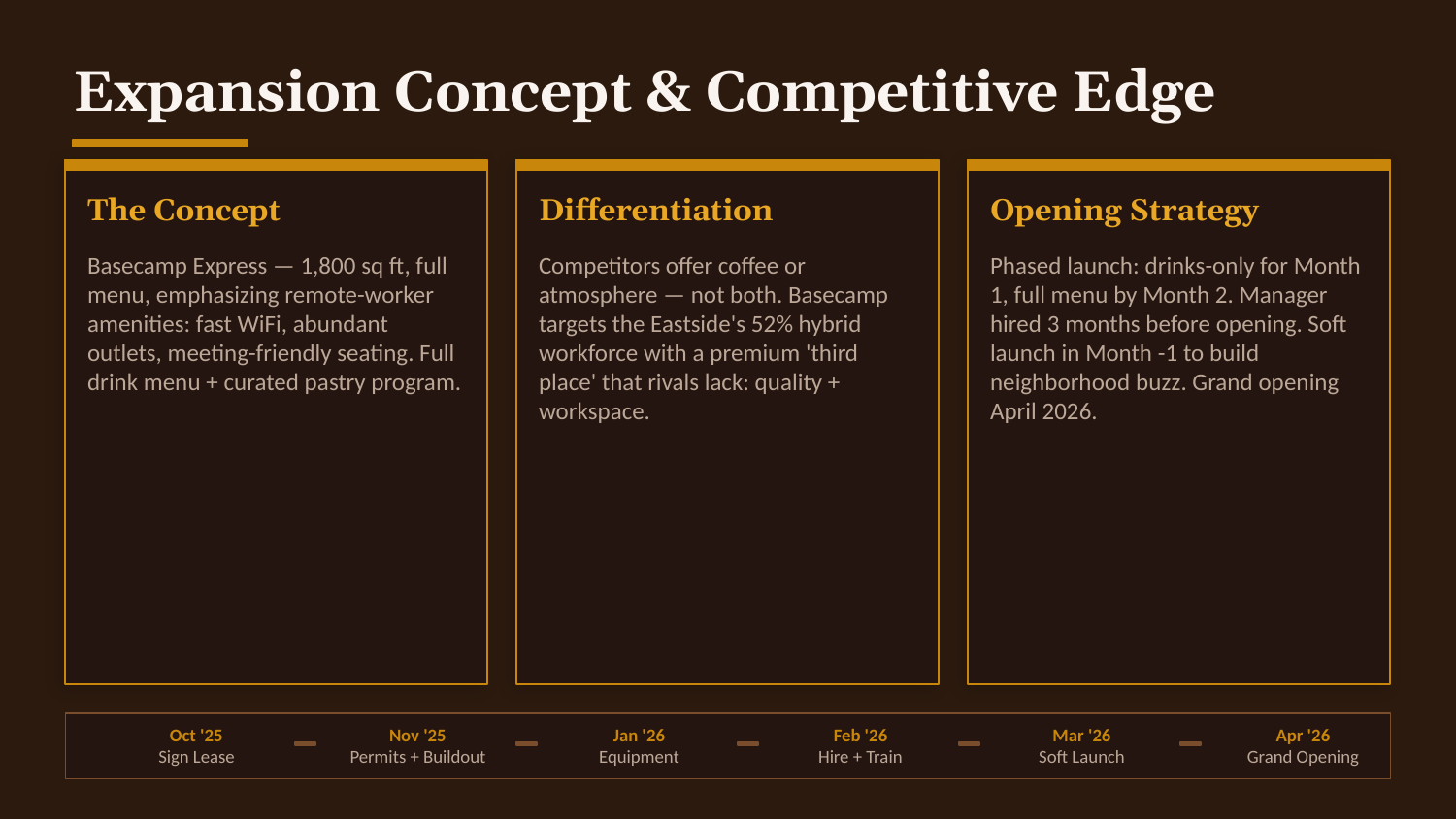

Expansion Concept & Competitive Edge

The Concept
Differentiation
Opening Strategy
Basecamp Express — 1,800 sq ft, full menu, emphasizing remote-worker amenities: fast WiFi, abundant outlets, meeting-friendly seating. Full drink menu + curated pastry program.
Competitors offer coffee or atmosphere — not both. Basecamp targets the Eastside's 52% hybrid workforce with a premium 'third place' that rivals lack: quality + workspace.
Phased launch: drinks-only for Month 1, full menu by Month 2. Manager hired 3 months before opening. Soft launch in Month -1 to build neighborhood buzz. Grand opening April 2026.
Oct '25
Sign Lease
Nov '25
Permits + Buildout
Jan '26
Equipment
Feb '26
Hire + Train
Mar '26
Soft Launch
Apr '26
Grand Opening